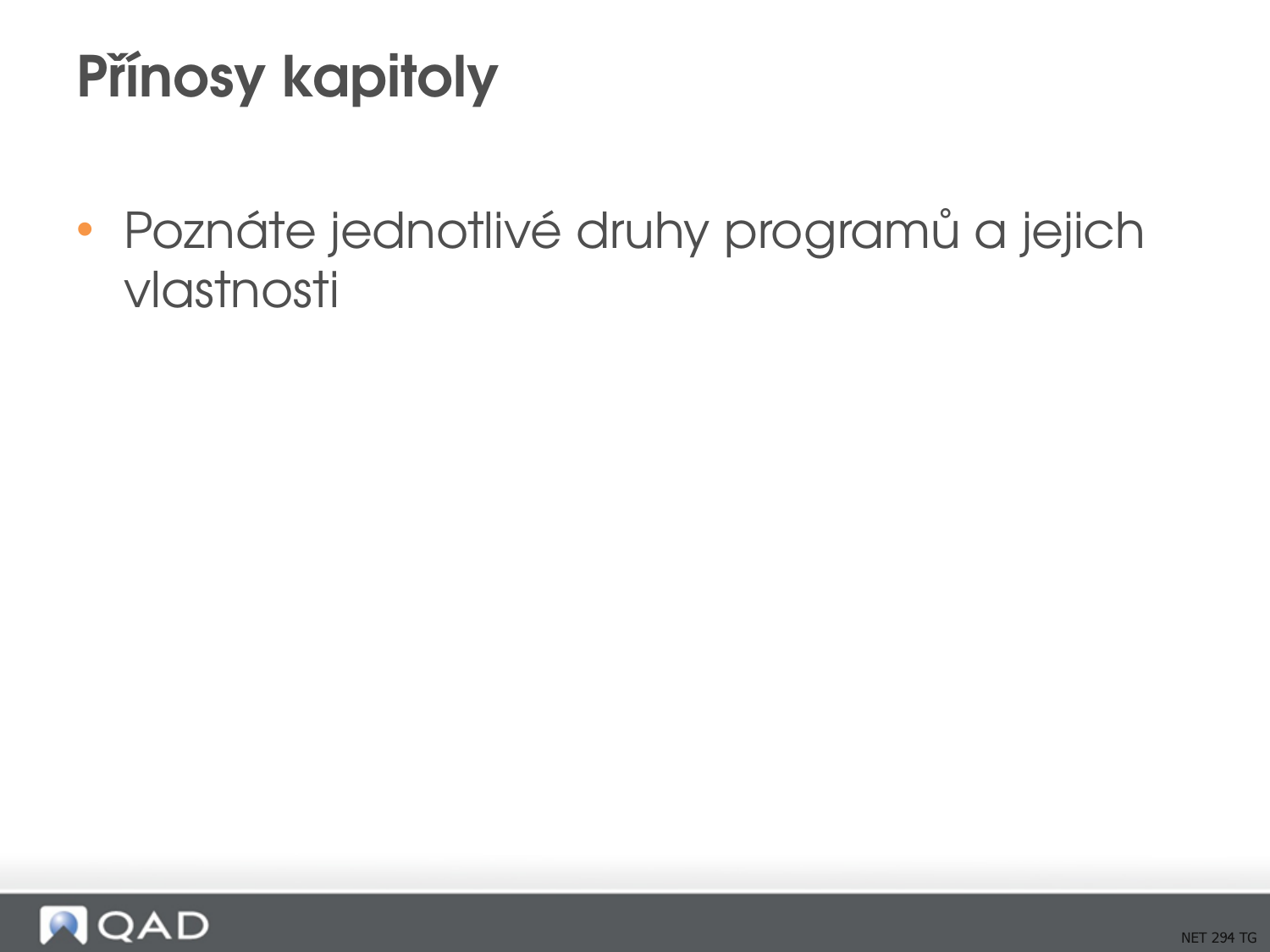

# Přínosy kapitoly

Poznáte jednotlivé druhy programů a jejich vlastnosti
NET 294 TG